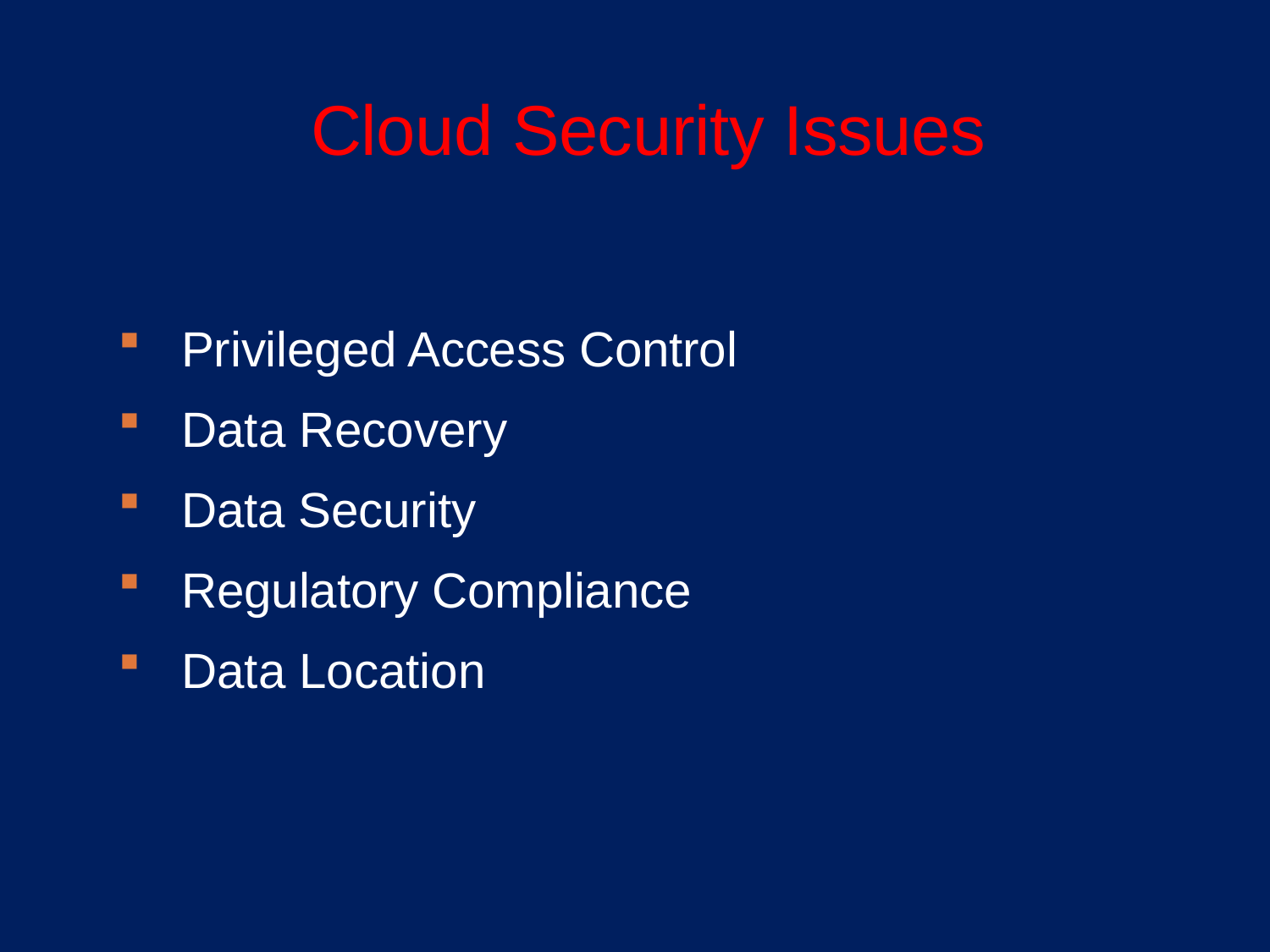

# Cloud Security Issues
Privileged Access Control
Data Recovery
Data Security
Regulatory Compliance
Data Location